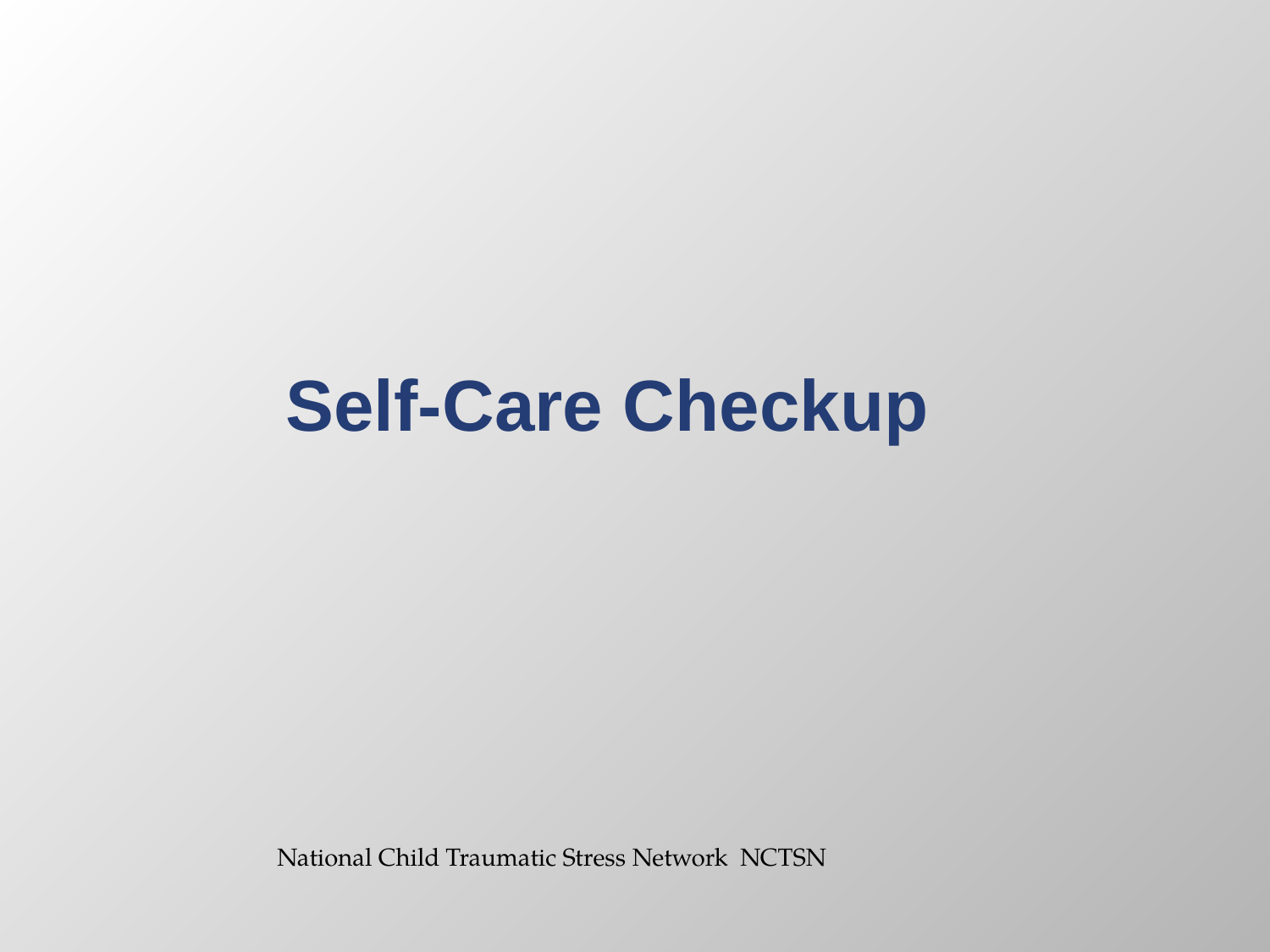

# Self-Care Checkup
National Child Traumatic Stress Network  NCTSN